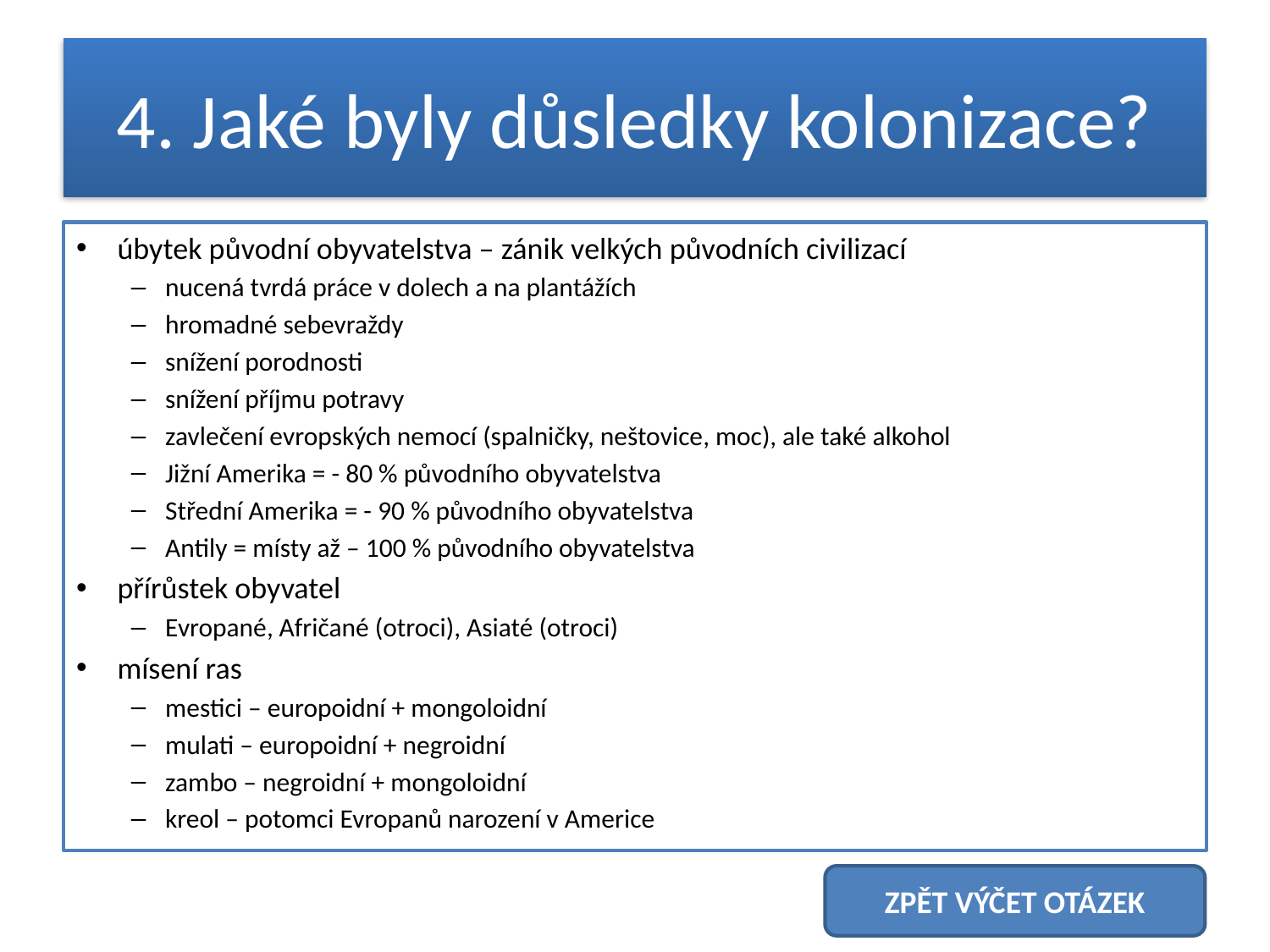

# 4. Jaké byly důsledky kolonizace?
úbytek původní obyvatelstva – zánik velkých původních civilizací
nucená tvrdá práce v dolech a na plantážích
hromadné sebevraždy
snížení porodnosti
snížení příjmu potravy
zavlečení evropských nemocí (spalničky, neštovice, moc), ale také alkohol
Jižní Amerika = - 80 % původního obyvatelstva
Střední Amerika = - 90 % původního obyvatelstva
Antily = místy až – 100 % původního obyvatelstva
přírůstek obyvatel
Evropané, Afričané (otroci), Asiaté (otroci)
mísení ras
mestici – europoidní + mongoloidní
mulati – europoidní + negroidní
zambo – negroidní + mongoloidní
kreol – potomci Evropanů narození v Americe

ZPĚT VÝČET OTÁZEK